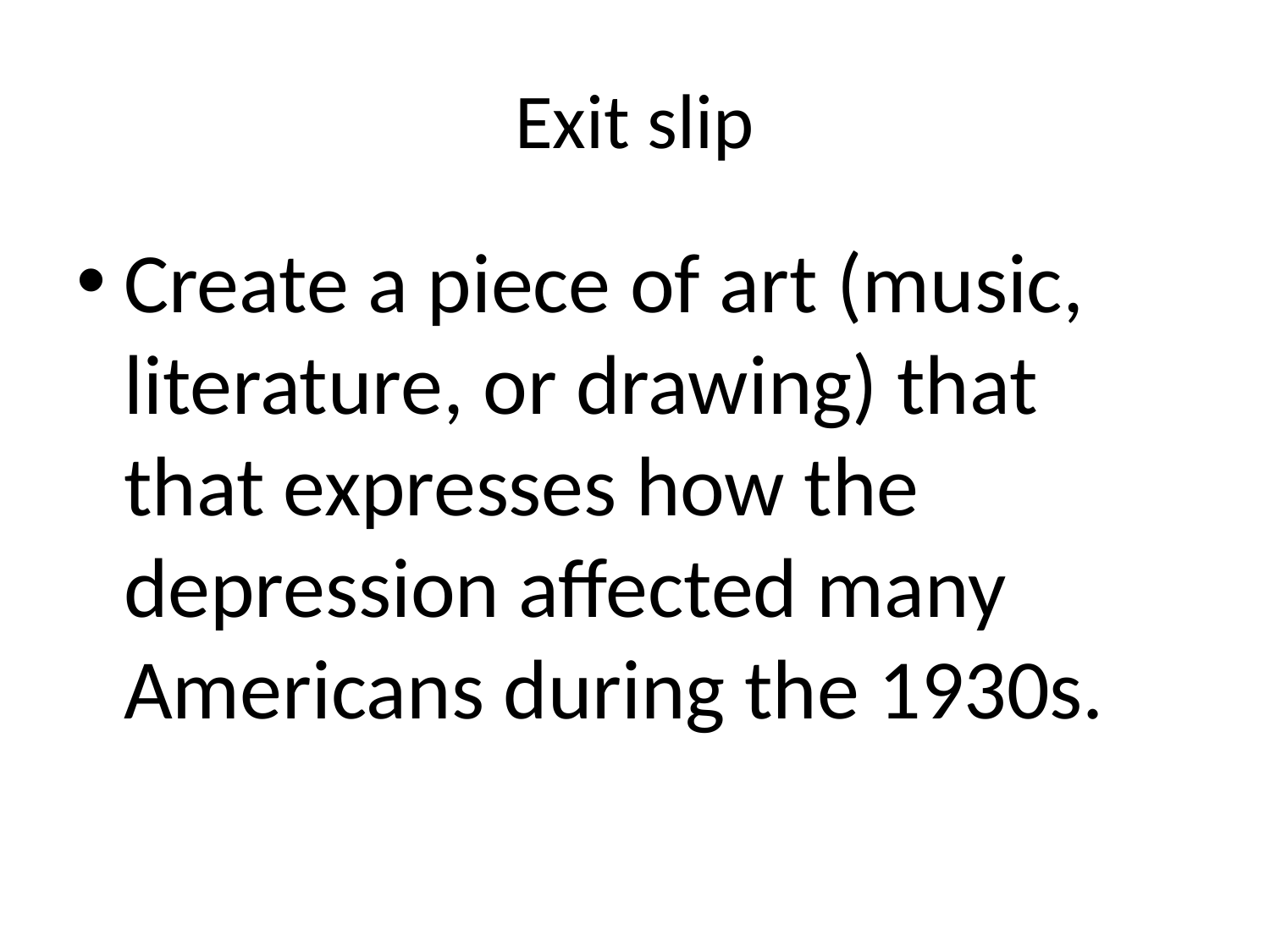

# Exit slip
Create a piece of art (music, literature, or drawing) that that expresses how the depression affected many Americans during the 1930s.